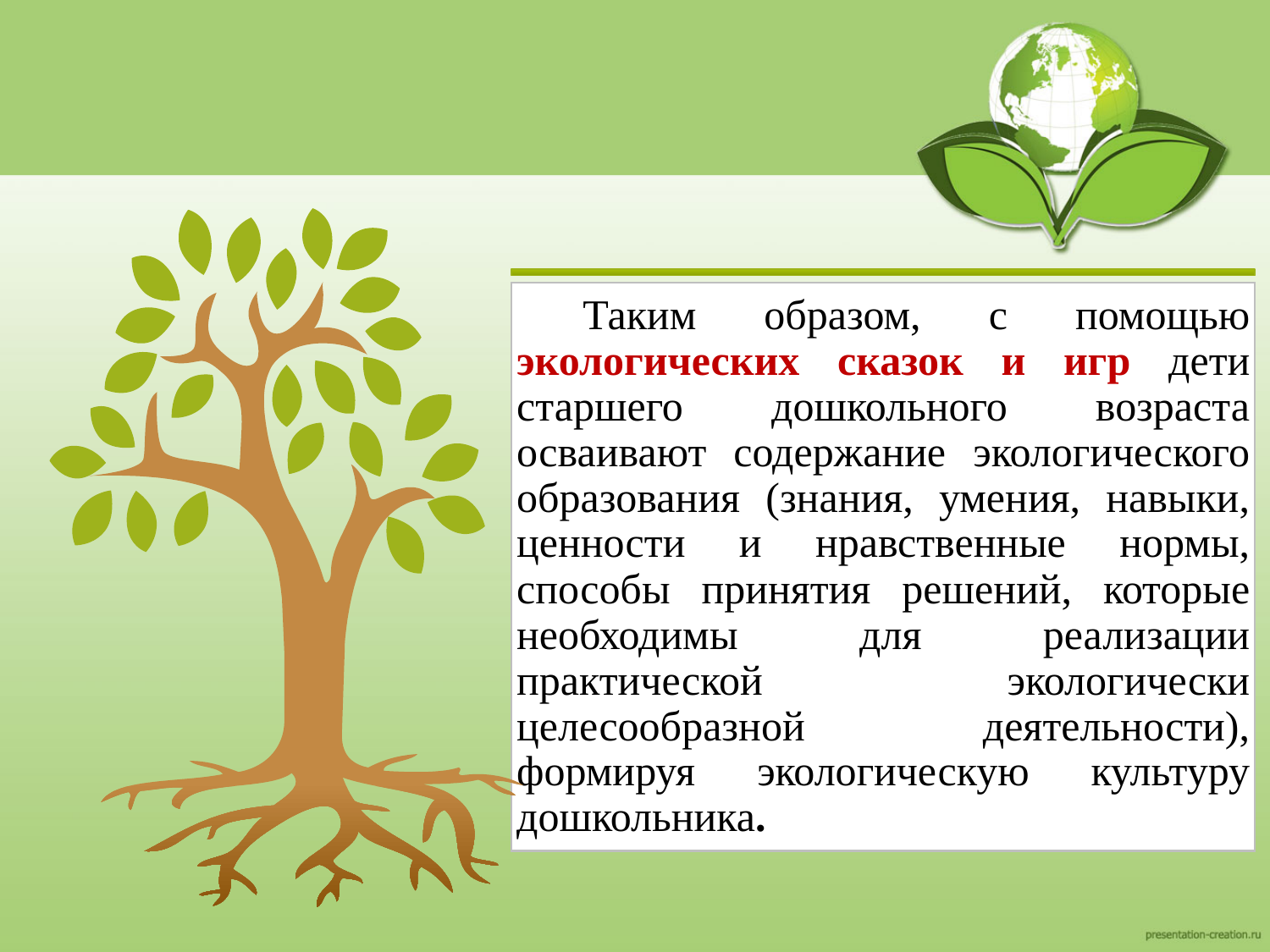

Таким образом, с помощью экологических сказок и игр дети старшего дошкольного возраста осваивают содержание экологического образования (знания, умения, навыки, ценности и нравственные нормы, способы принятия решений, которые необходимы для реализации практической экологически целесообразной деятельности), формируя экологическую культуру дошкольника.